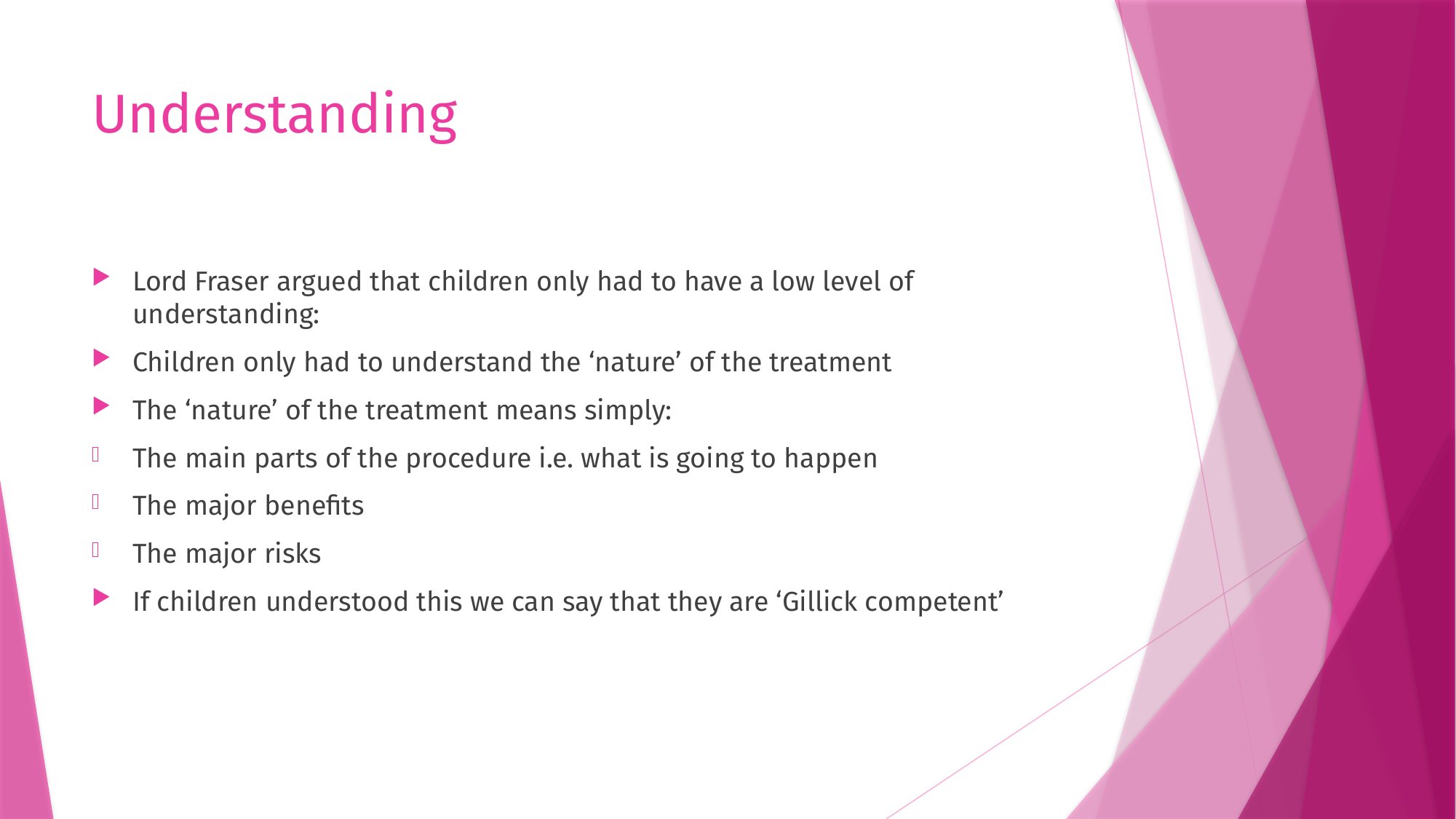

# Understanding
Lord Fraser argued that children only had to have a low level of understanding:
Children only had to understand the ‘nature’ of the treatment
The ‘nature’ of the treatment means simply:
The main parts of the procedure i.e. what is going to happen
The major benefits
The major risks
If children understood this we can say that they are ‘Gillick competent’